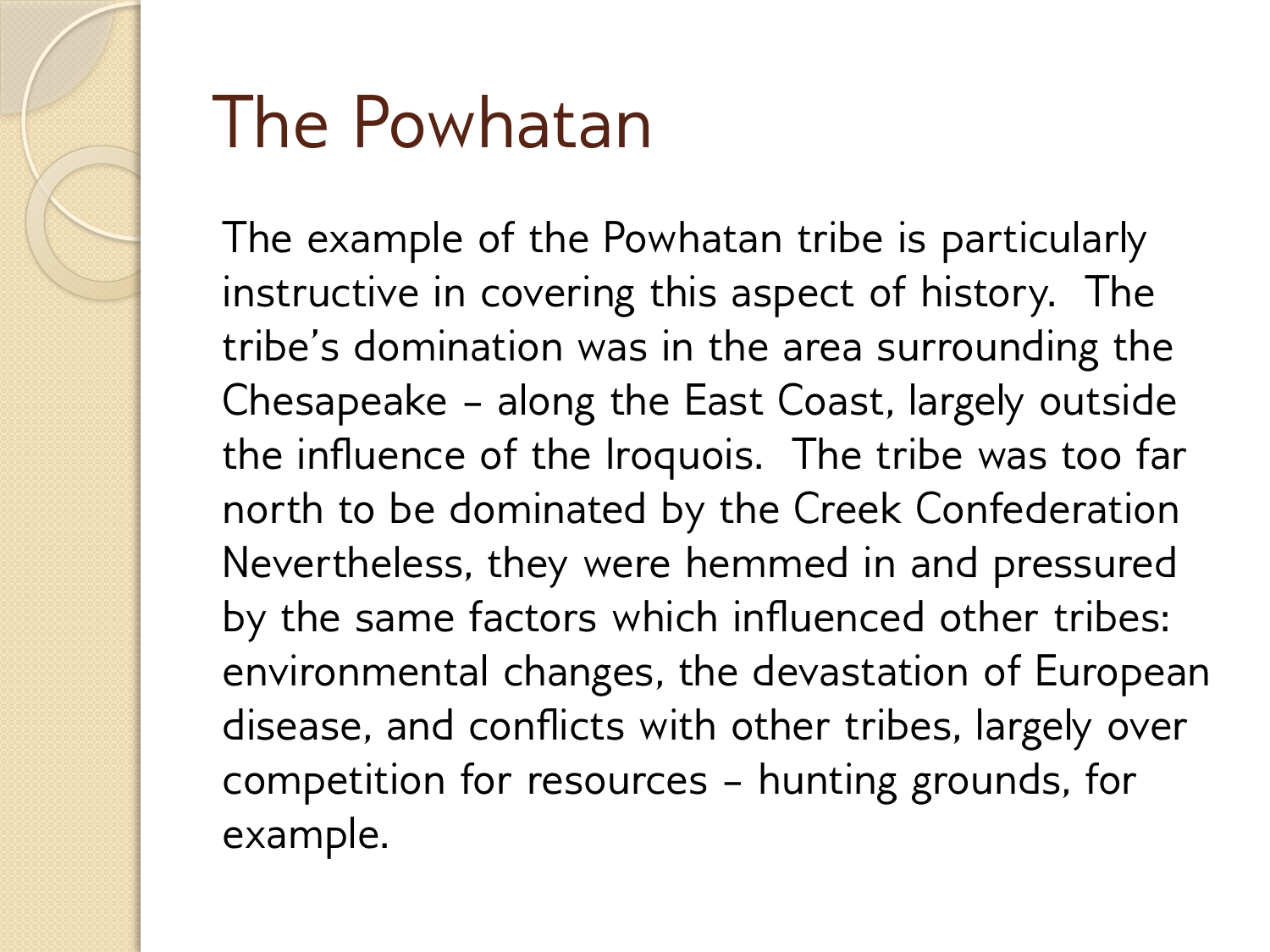

# The Powhatan
The example of the Powhatan tribe is particularly instructive in covering this aspect of history.  The tribe’s domination was in the area surrounding the Chesapeake – along the East Coast, largely outside the influence of the Iroquois.  The tribe was too far north to be dominated by the Creek Confederation  Nevertheless, they were hemmed in and pressured by the same factors which influenced other tribes: environmental changes, the devastation of European disease, and conflicts with other tribes, largely over competition for resources – hunting grounds, for example.